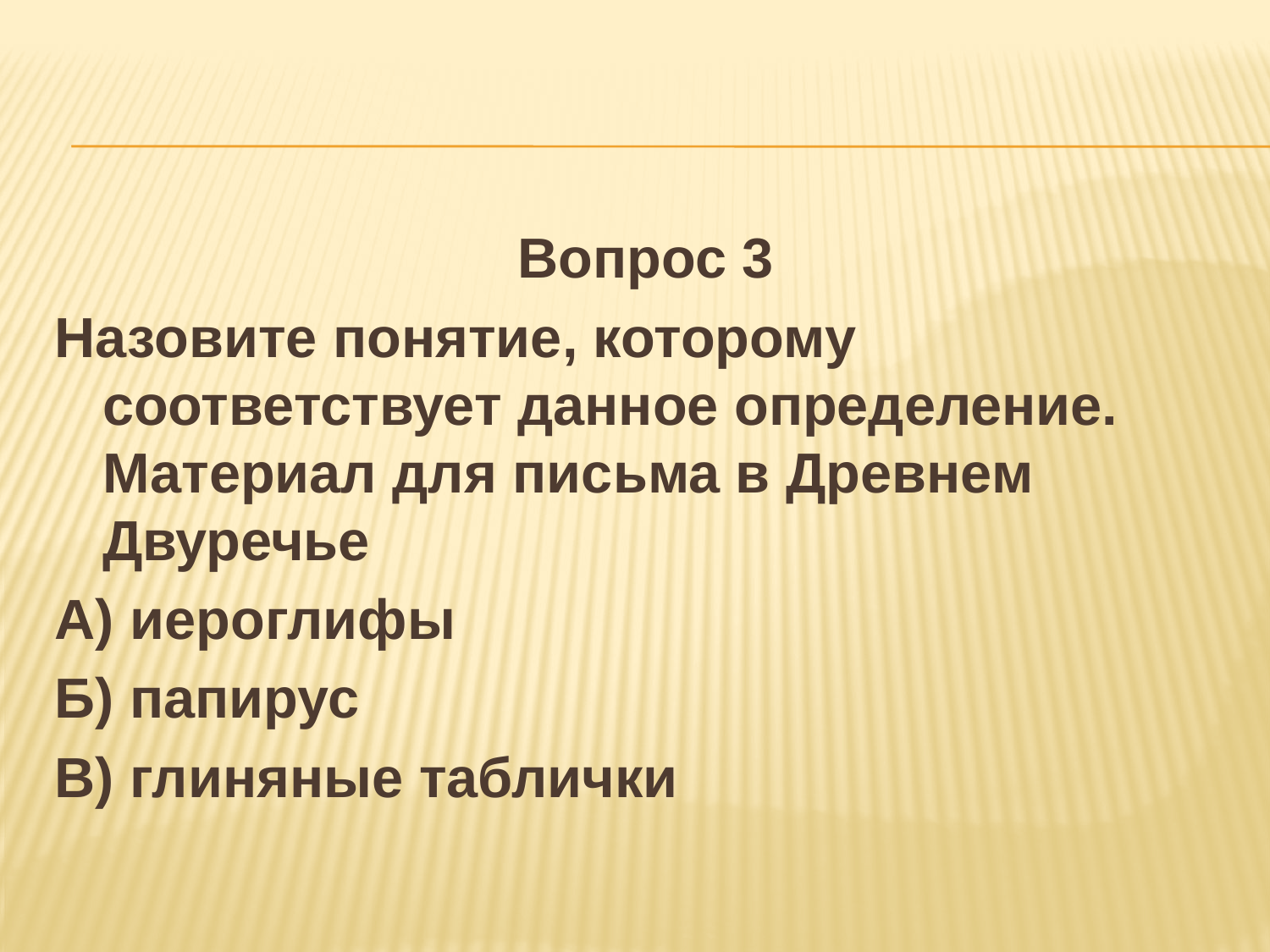

Вопрос 3
Назовите понятие, которому соответствует данное определение. Материал для письма в Древнем Двуречье
А) иероглифы
Б) папирус
В) глиняные таблички